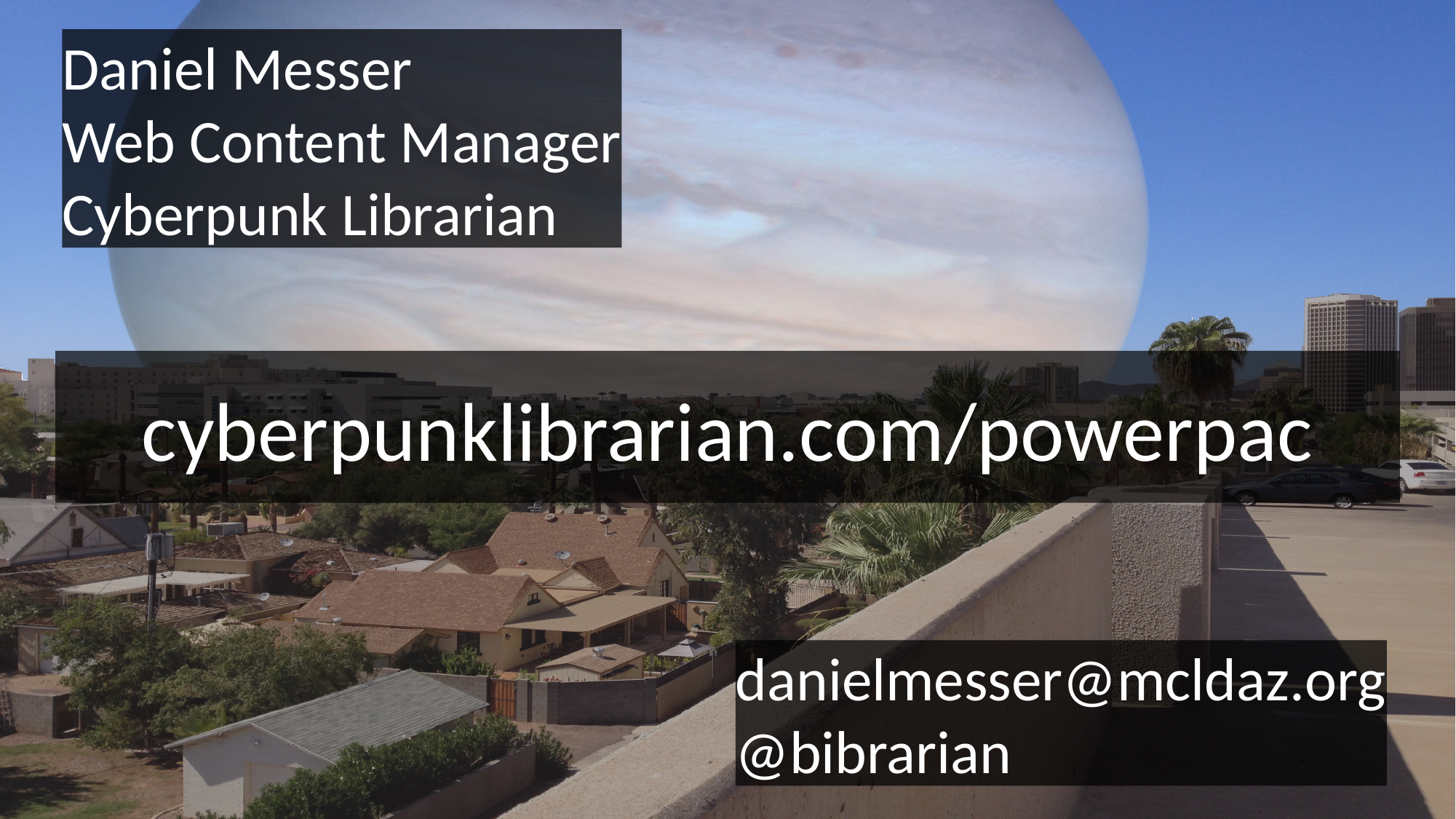

Daniel Messer
Web Content Manager
Cyberpunk Librarian

cyberpunklibrarian.com/powerpac
danielmesser@mcldaz.org
@bibrarian